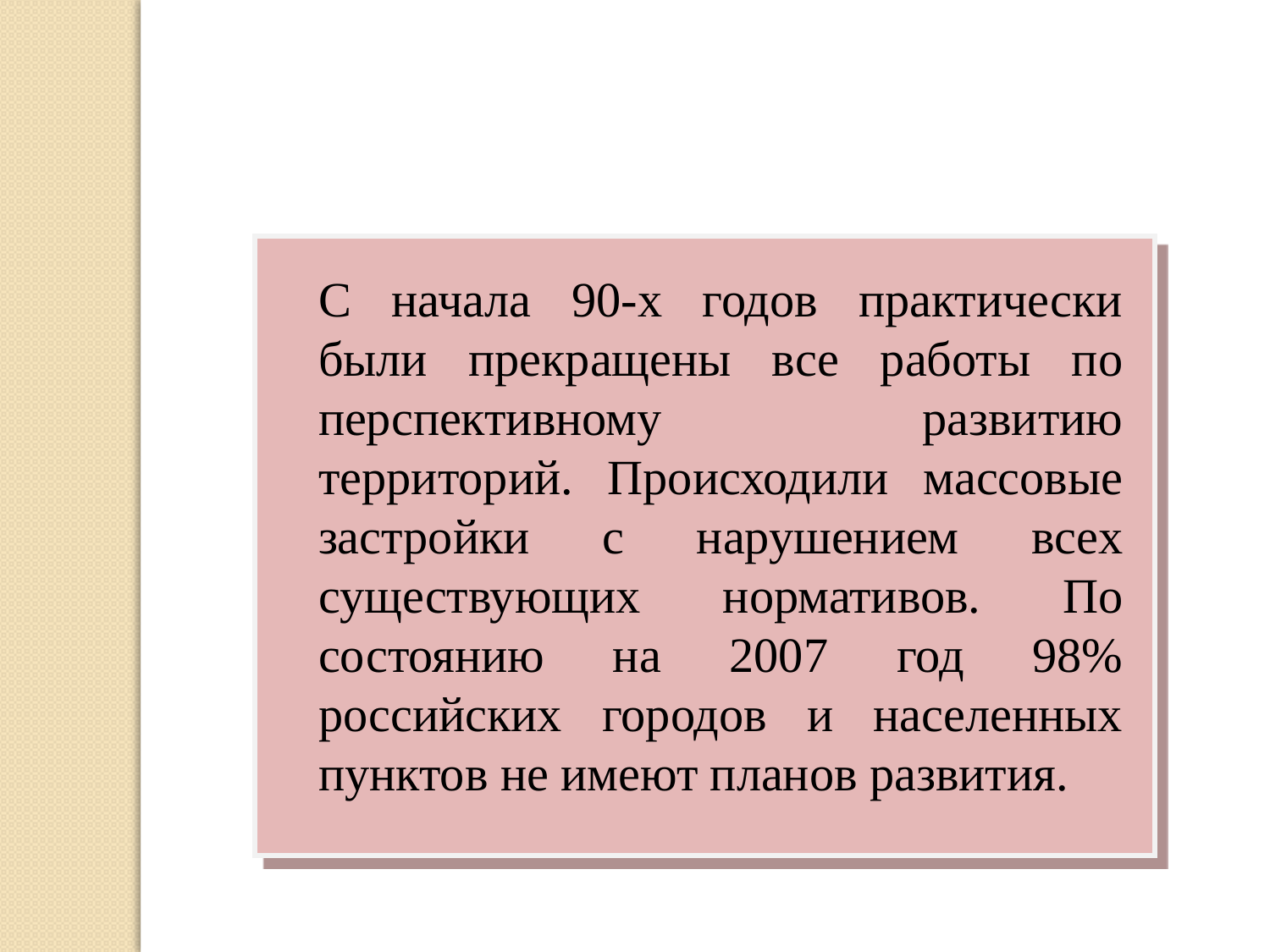

С начала 90-х годов практически были прекращены все работы по перспективному развитию территорий. Происходили массовые застройки с нарушением всех существующих нормативов. По состоянию на 2007 год 98% российских городов и населенных пунктов не имеют планов развития.